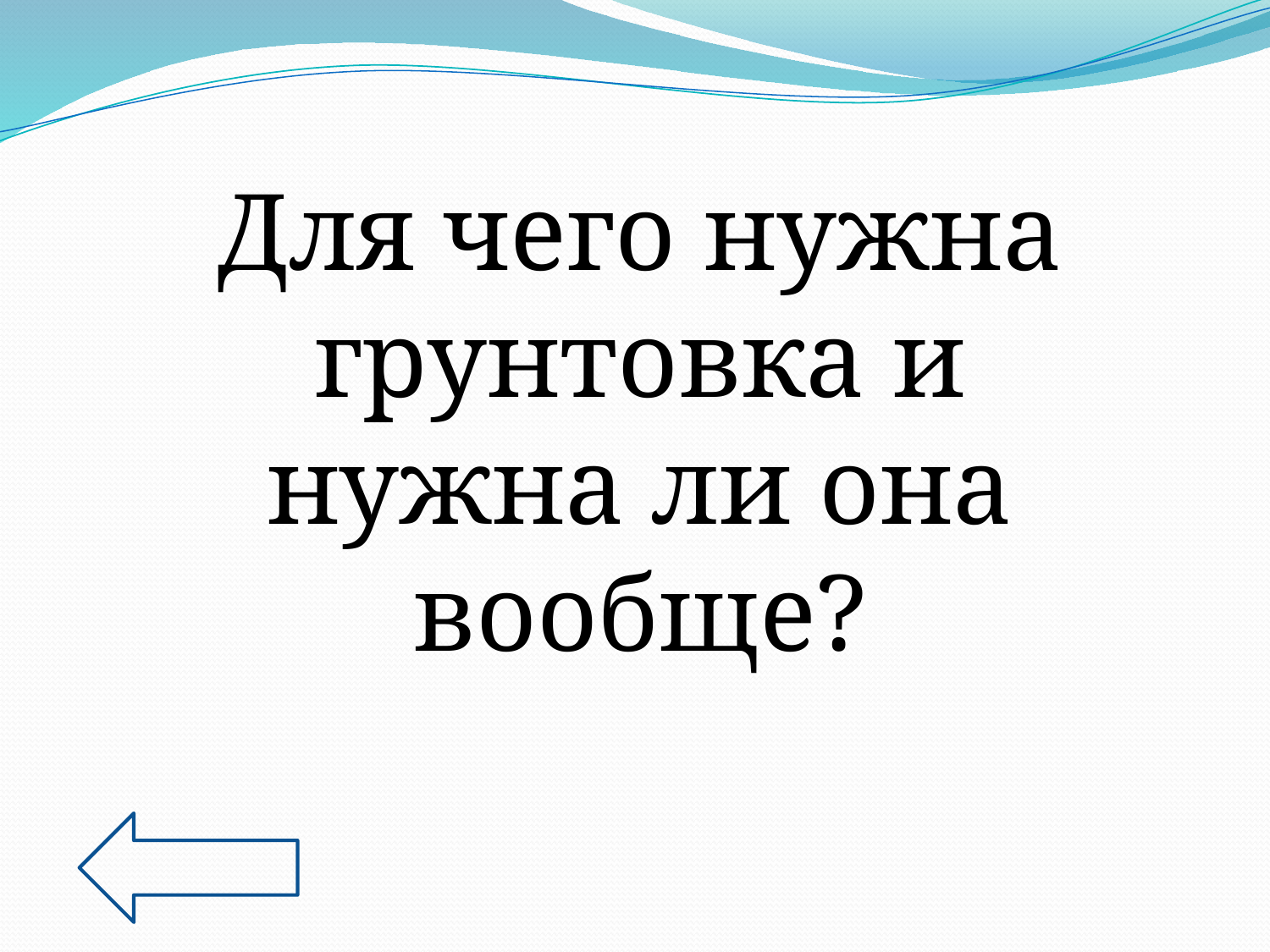

Для чего нужна грунтовка и нужна ли она вообще?